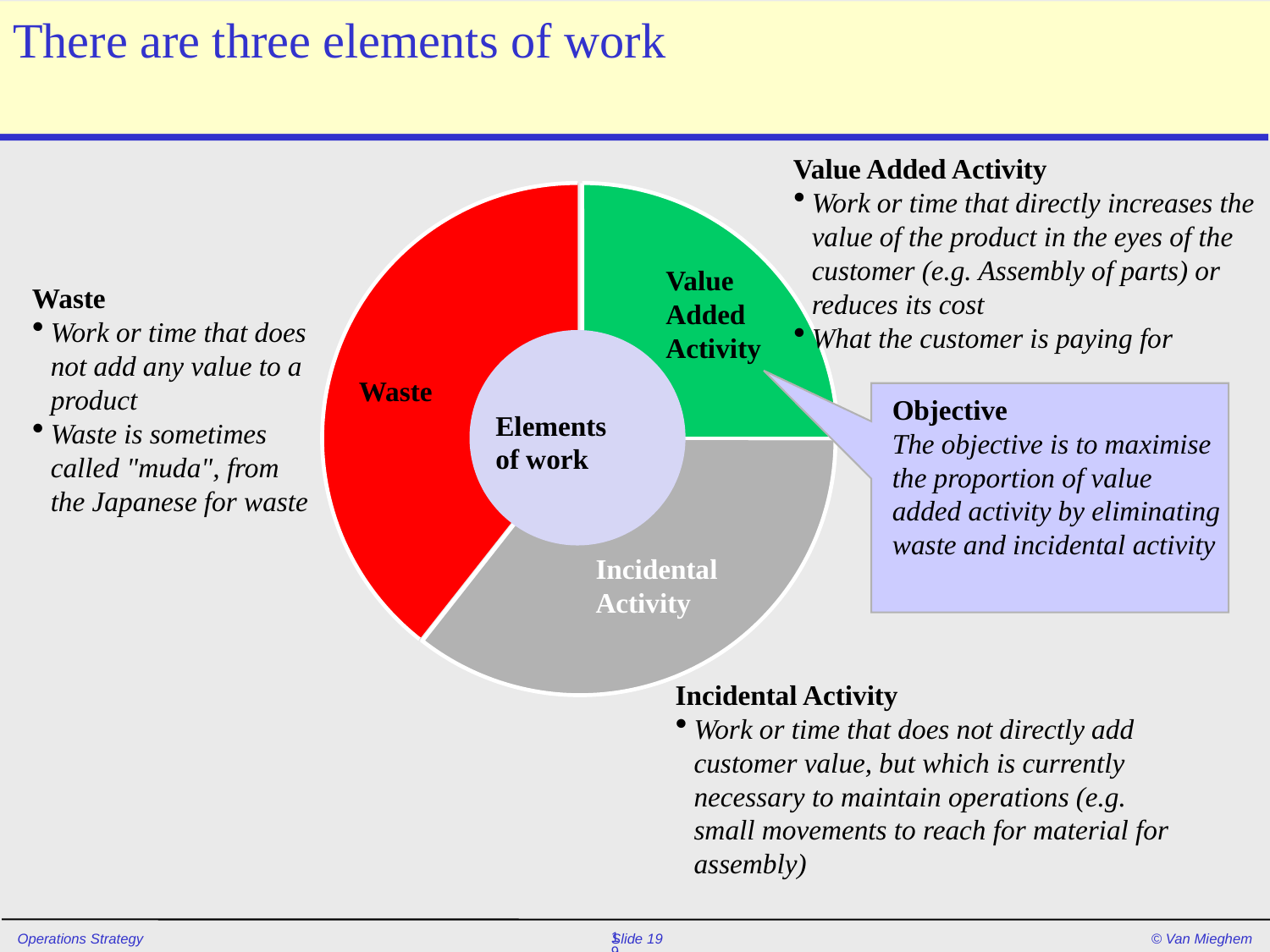

# There are three elements of work
Value Added Activity
Work or time that directly increases the value of the product in the eyes of the customer (e.g. Assembly of parts) or reduces its cost
What the customer is paying for

Value Added Activity
Waste
Work or time that does not add any value to a product
Waste is sometimes called "muda", from the Japanese for waste

Waste
Objective
The objective is to maximise the proportion of value added activity by eliminating waste and incidental activity
Elements
of work

Incidental Activity
Incidental Activity
Work or time that does not directly add customer value, but which is currently necessary to maintain operations (e.g. small movements to reach for material for assembly)
19